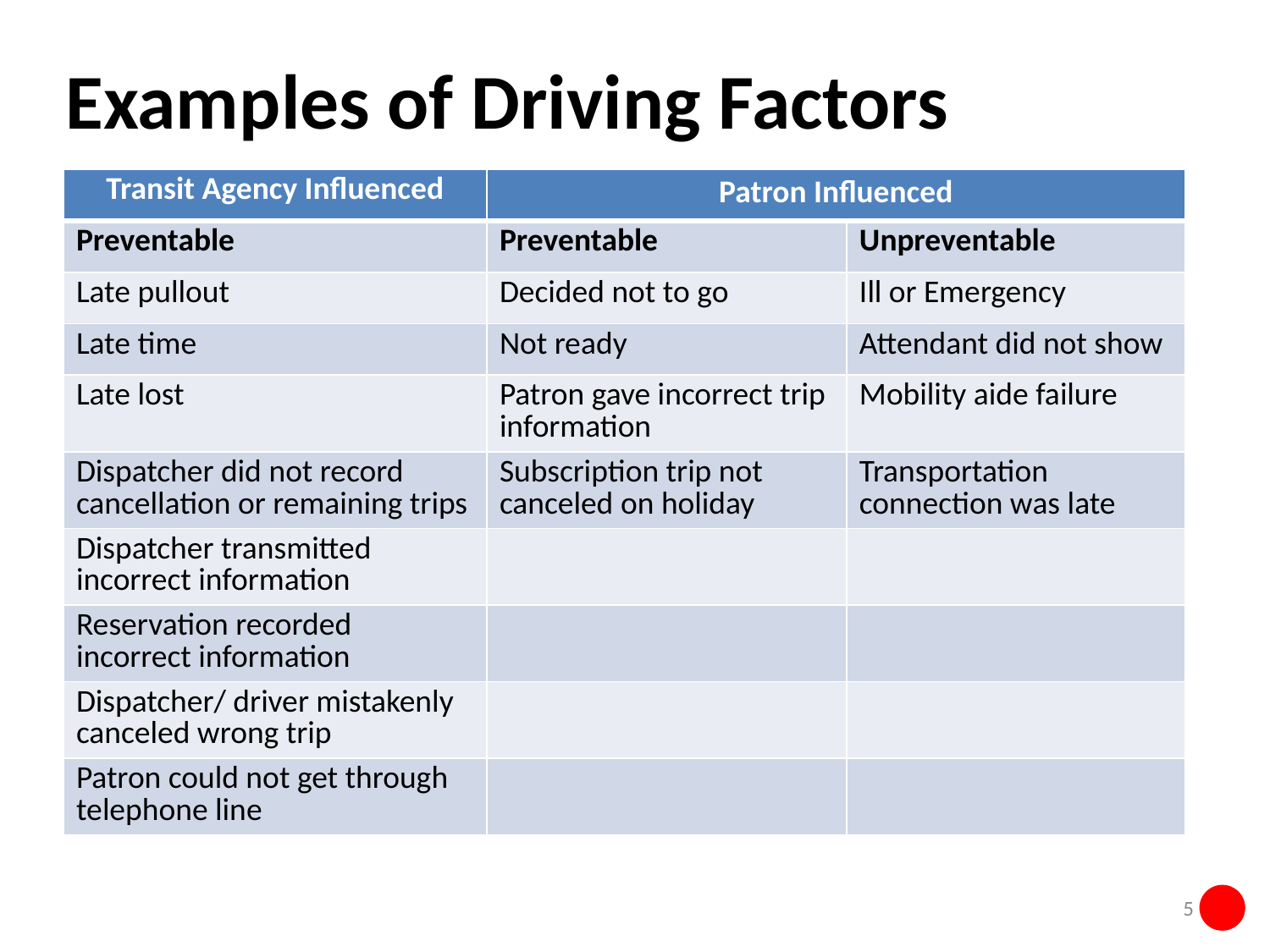

Examples of Driving Factors
| Transit Agency Influenced | Patron Influenced |  |
| --- | --- | --- |
| Preventable | Preventable | Unpreventable |
| Late pullout | Decided not to go | Ill or Emergency |
| Late time | Not ready | Attendant did not show |
| Late lost | Patron gave incorrect trip information | Mobility aide failure |
| Dispatcher did not record cancellation or remaining trips | Subscription trip not canceled on holiday | Transportation connection was late |
| Dispatcher transmitted incorrect information |  |  |
| Reservation recorded incorrect information |  |  |
| Dispatcher/ driver mistakenly canceled wrong trip |  |  |
| Patron could not get through telephone line |  |  |
5